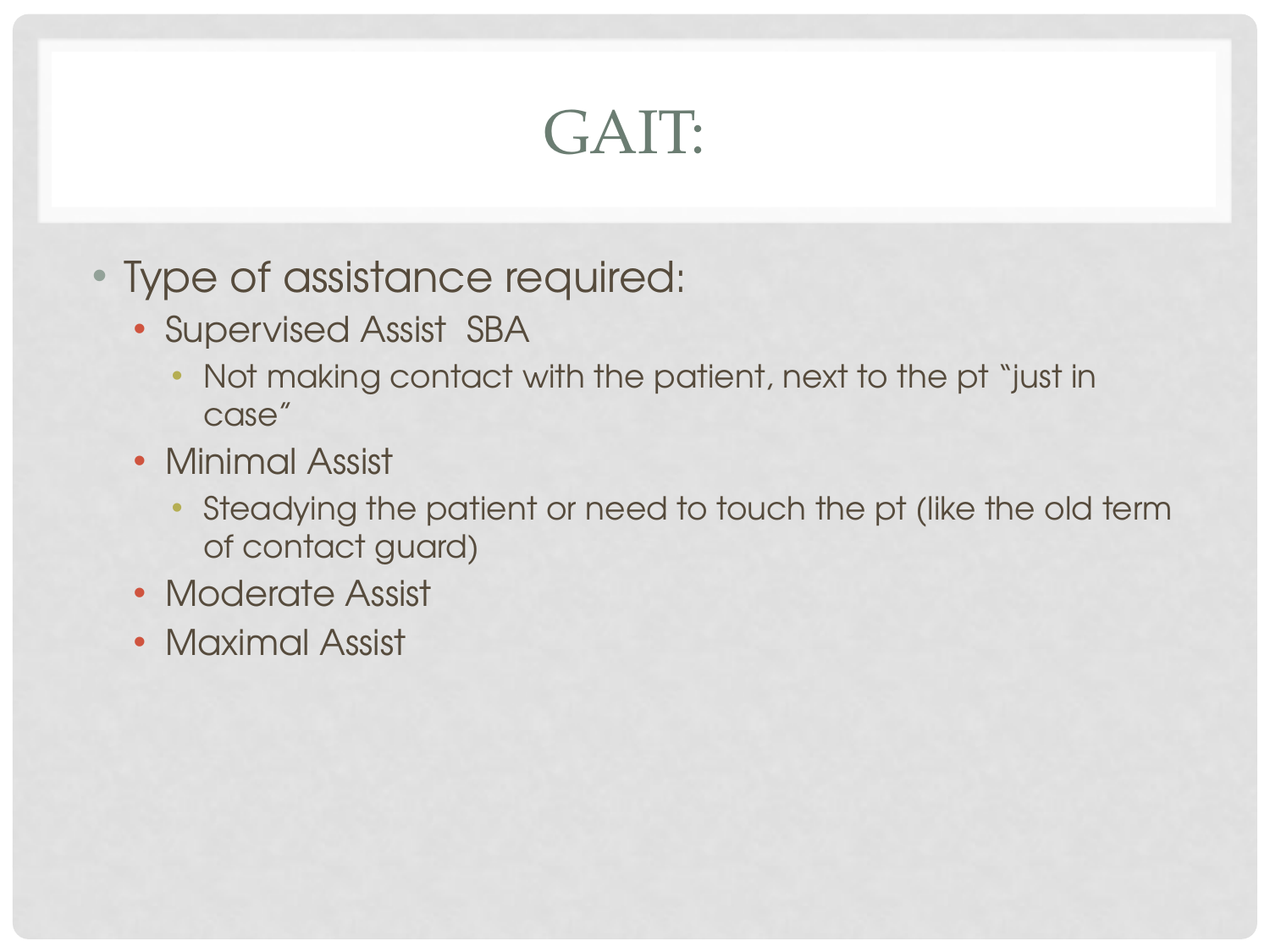

# Gait:
Type of assistance required:
Supervised Assist  SBA
Not making contact with the patient, next to the pt “just in case”
Minimal Assist
Steadying the patient or need to touch the pt (like the old term of contact guard)
Moderate Assist
Maximal Assist